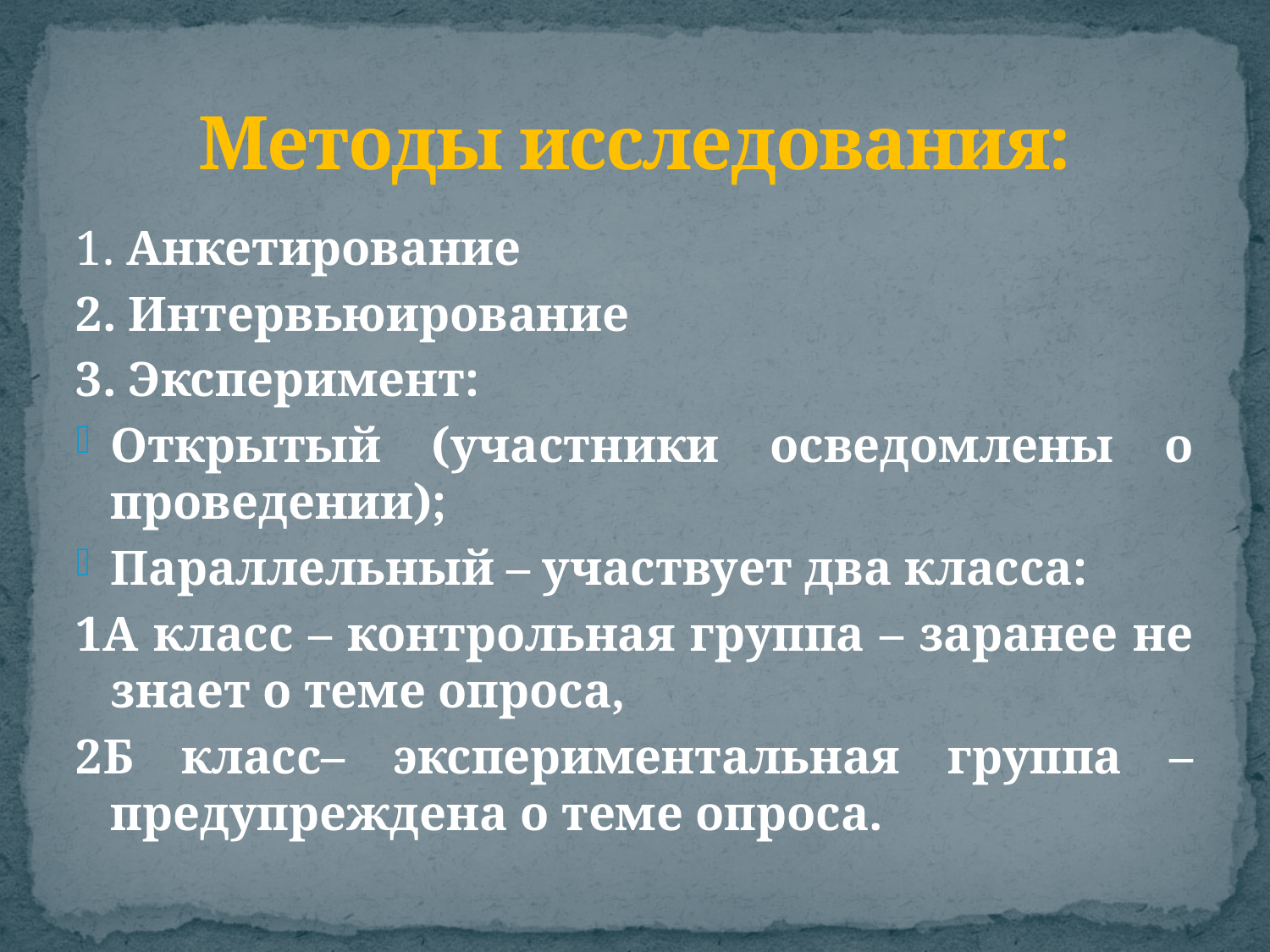

# Методы исследования:
1. Анкетирование
2. Интервьюирование
3. Эксперимент:
Открытый (участники осведомлены о проведении);
Параллельный – участвует два класса:
1А класс – контрольная группа – заранее не знает о теме опроса,
2Б класс– экспериментальная группа – предупреждена о теме опроса.